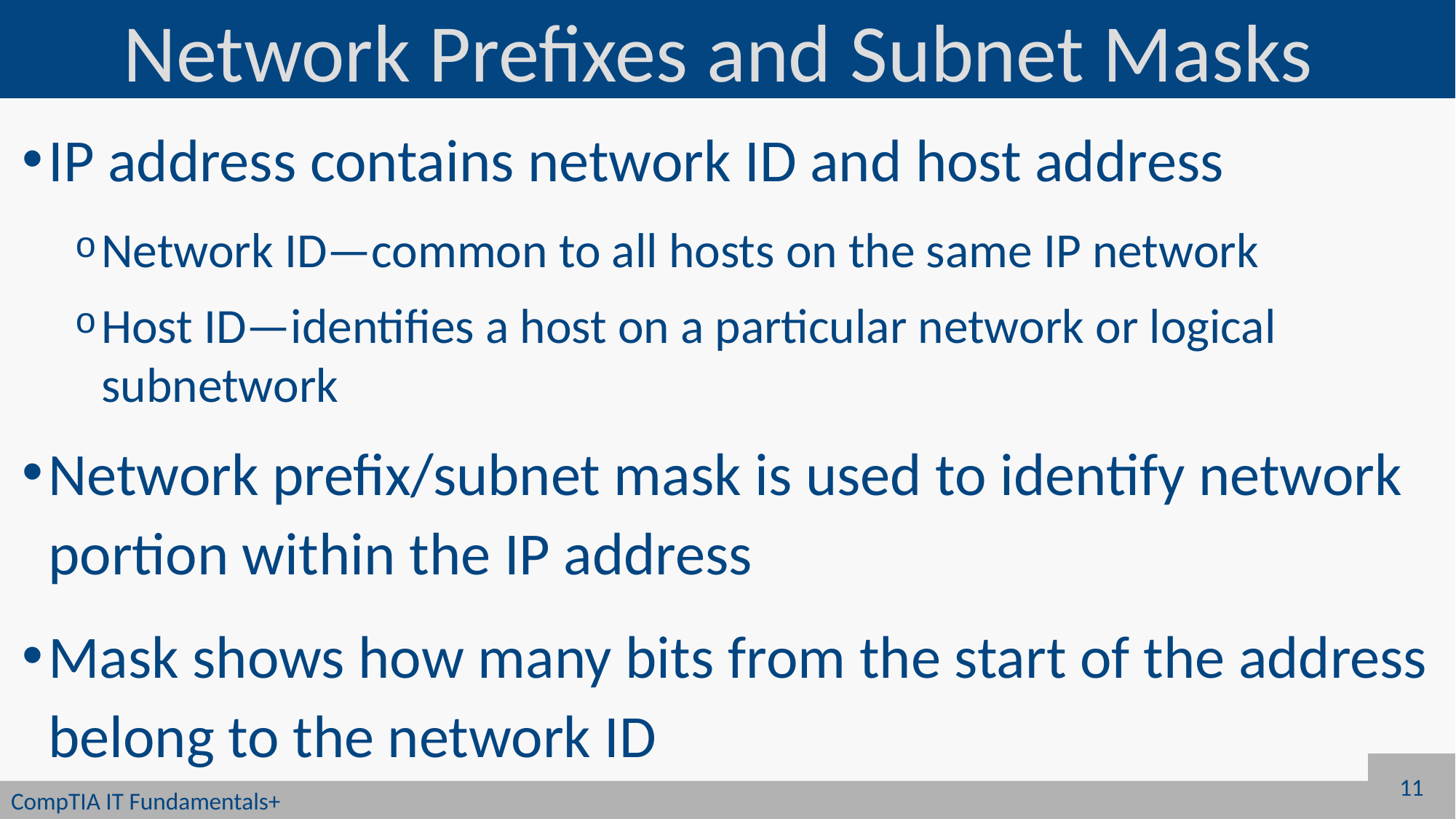

# Network Prefixes and Subnet Masks
IP address contains network ID and host address
Network ID—common to all hosts on the same IP network
Host ID—identifies a host on a particular network or logical subnetwork
Network prefix/subnet mask is used to identify network portion within the IP address
Mask shows how many bits from the start of the address belong to the network ID
11
CompTIA IT Fundamentals+